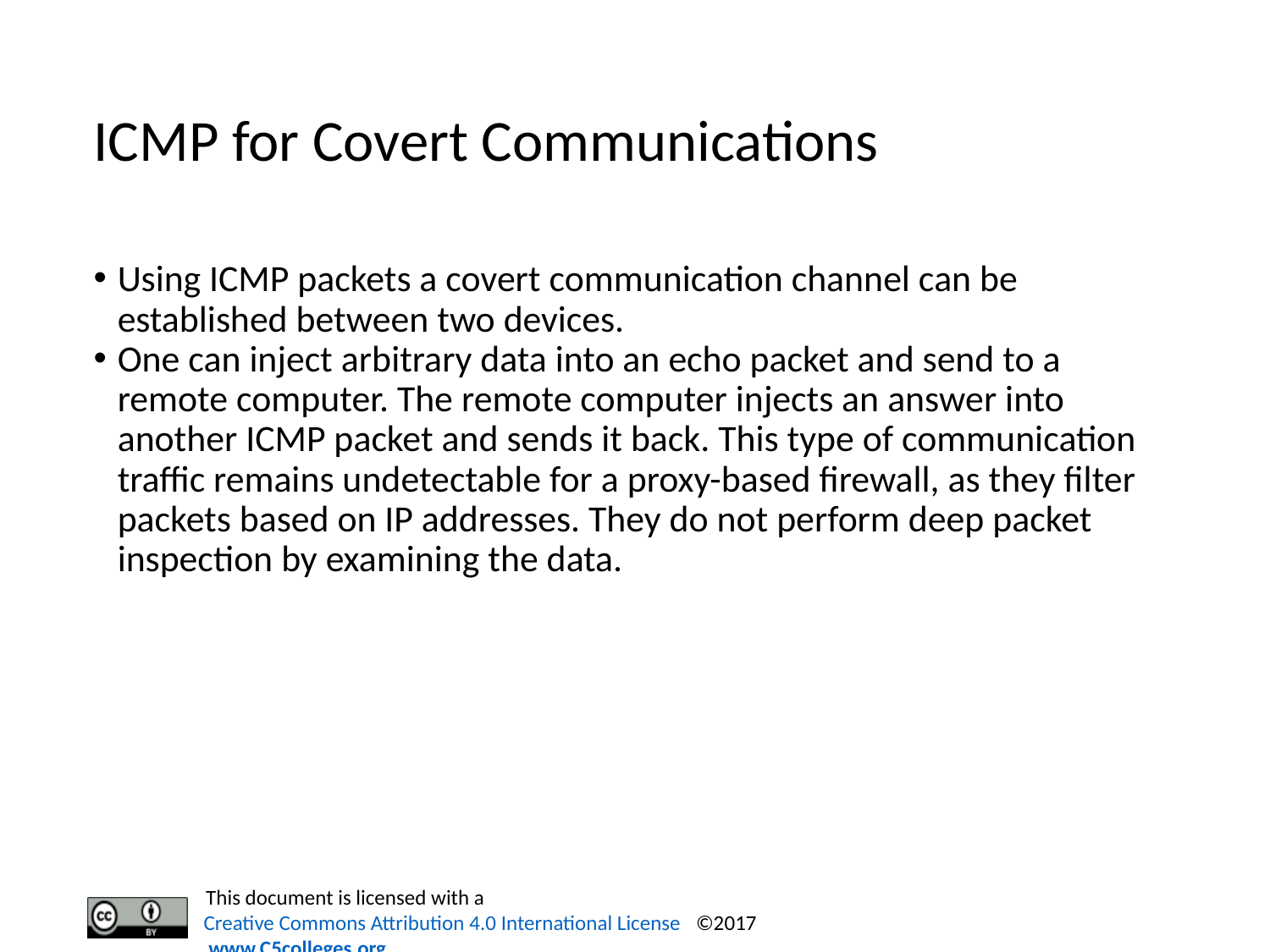

# ICMP for Covert Communications
Using ICMP packets a covert communication channel can be established between two devices.
One can inject arbitrary data into an echo packet and send to a remote computer. The remote computer injects an answer into another ICMP packet and sends it back. This type of communication traffic remains undetectable for a proxy-based firewall, as they filter packets based on IP addresses. They do not perform deep packet inspection by examining the data.